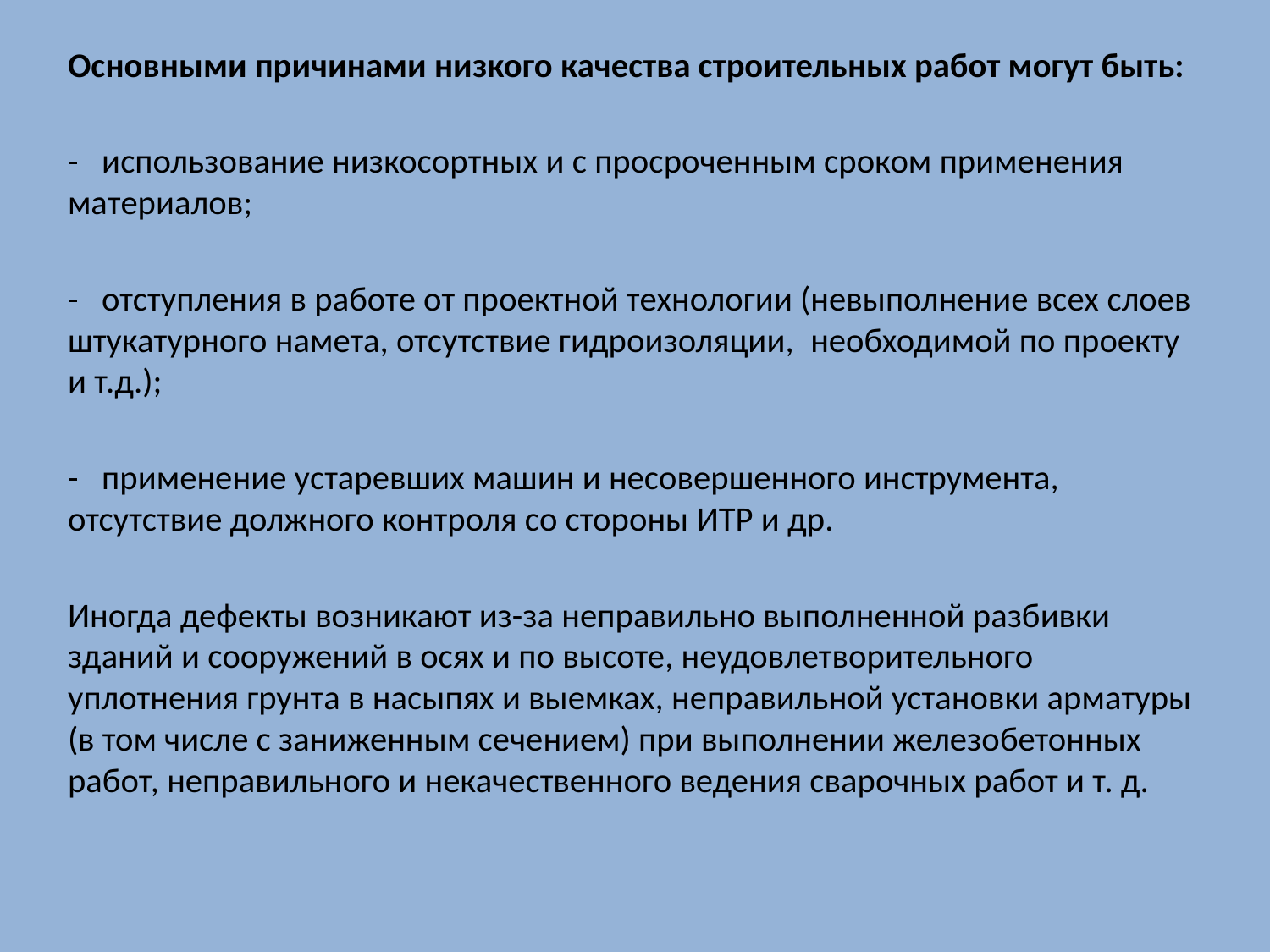

Основными причинами низкого качества строительных работ могут быть:

-   использование низкосортных и с просроченным сроком применения материалов;

-   отступления в работе от проектной технологии (невыполнение всех слоев штукатурного намета, отсутствие гидроизоляции,  необходимой по проекту и т.д.);

-   применение устаревших машин и несовершенного инструмента, отсутствие должного контроля со стороны ИТР и др.

Иногда дефекты возникают из-за неправильно выполненной разбивки зданий и сооружений в осях и по высоте, неудовлетворительного уплотнения грунта в насыпях и выемках, неправильной установки арматуры (в том числе с заниженным сечением) при выполнении железобетонных работ, неправильного и некачественного ведения сварочных работ и т. д.